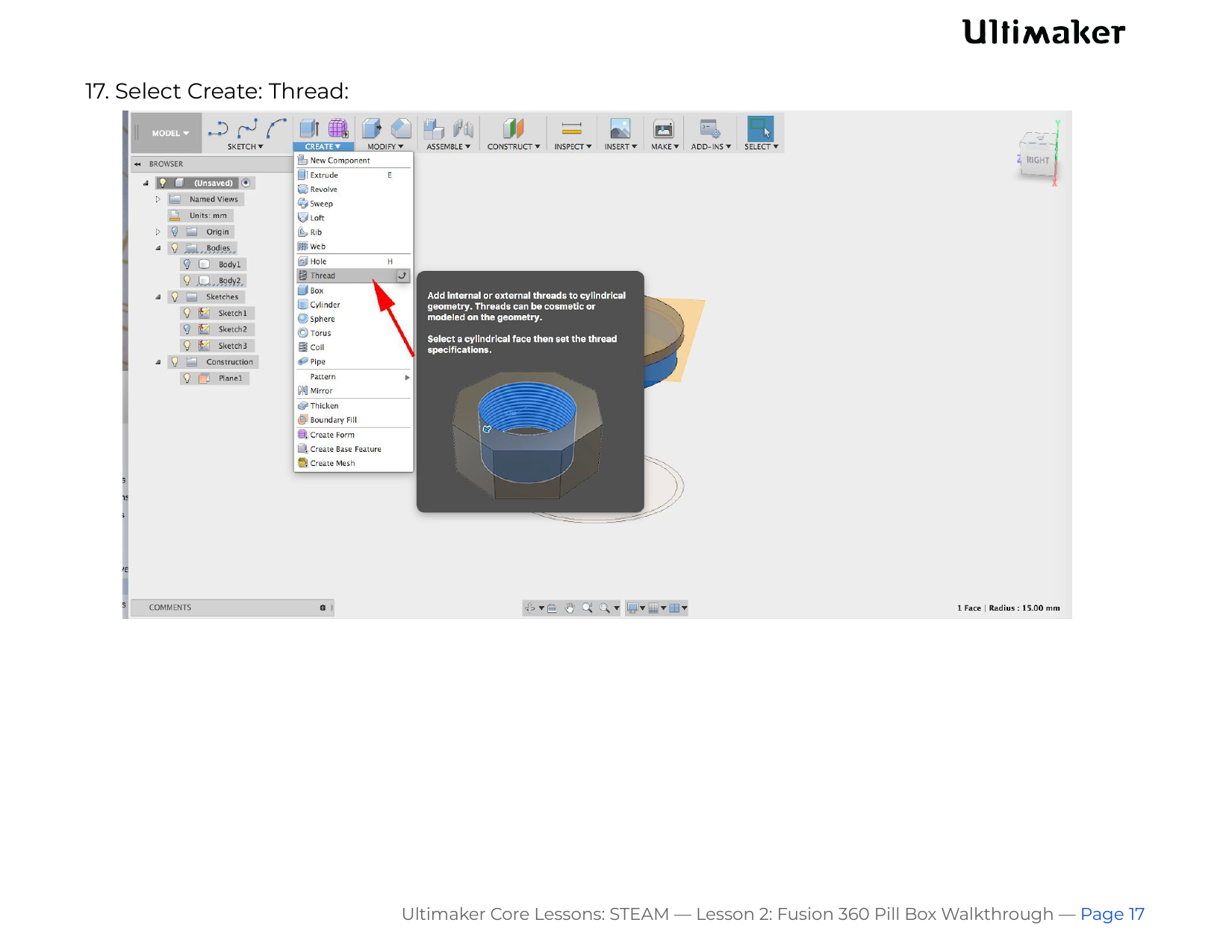

17. Select Create: Thread:

Ultimaker Core Lessons: STEAM — Lesson 2: Fusion 360 Pill Box Walkthrough — Page 17